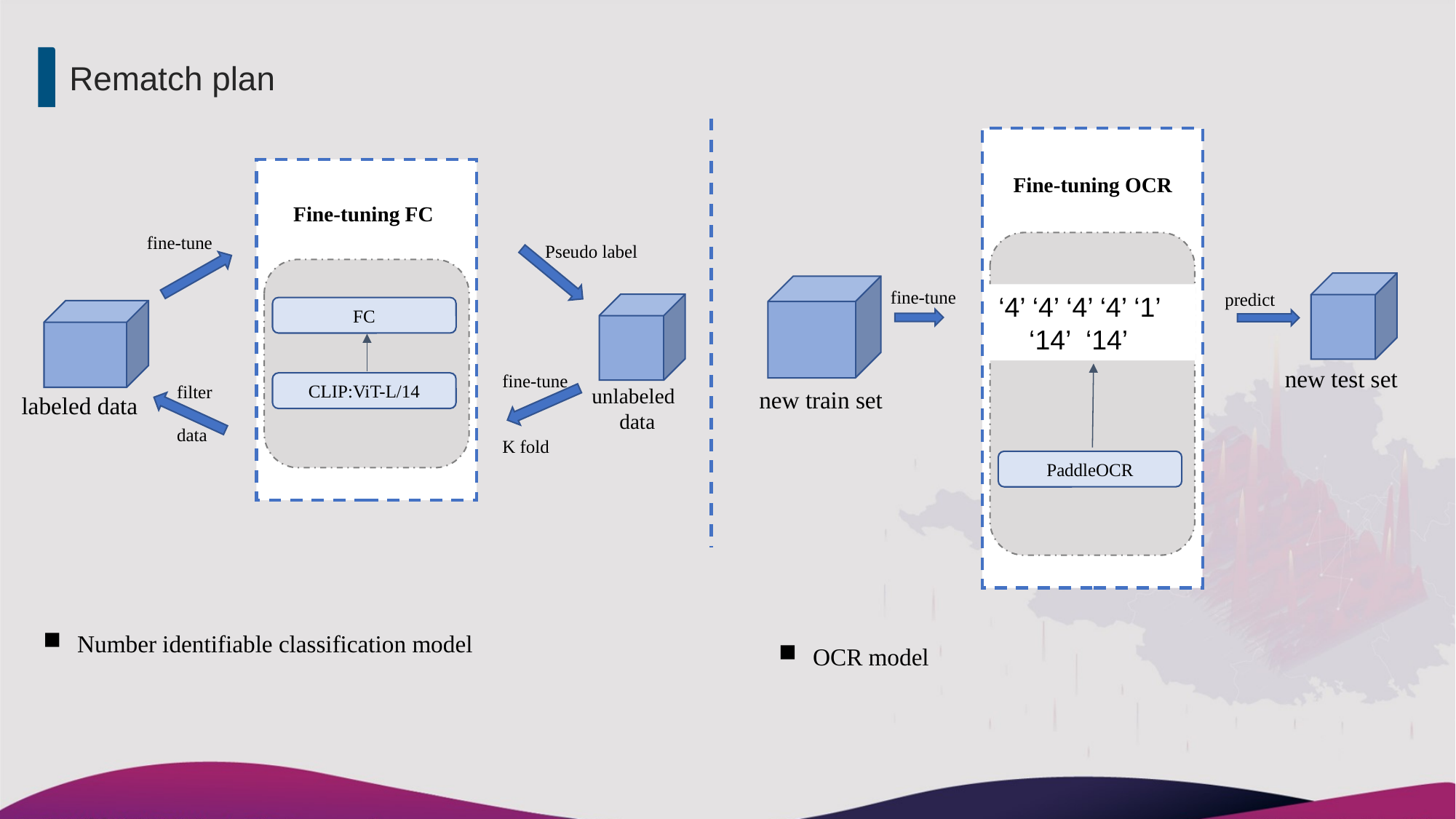

Rematch plan

Fine-tuning OCR

PaddleOCR

Fine-tuning FC

FC
CLIP:ViT-L/14
fine-tune
Pseudo label

fine-tune

predict
‘4’ ‘4’ ‘4’ ‘4’ ‘1’
    ‘14’  ‘14’

new test set
fine-tune

K fold
filter

data
unlabeled
data
new train set
labeled data

Number identifiable classification model

OCR model